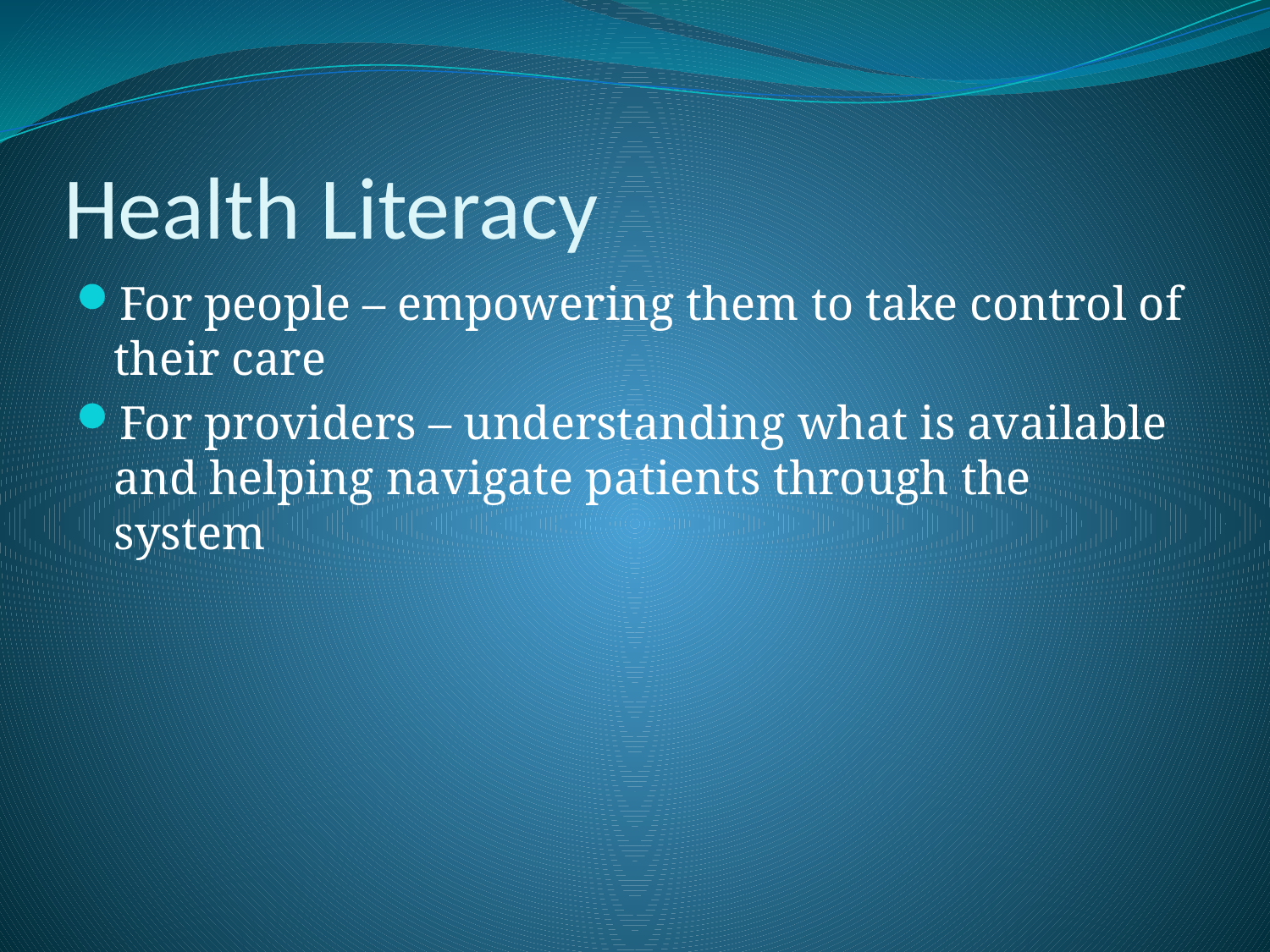

# Health Literacy
For people – empowering them to take control of their care
For providers – understanding what is available and helping navigate patients through the system